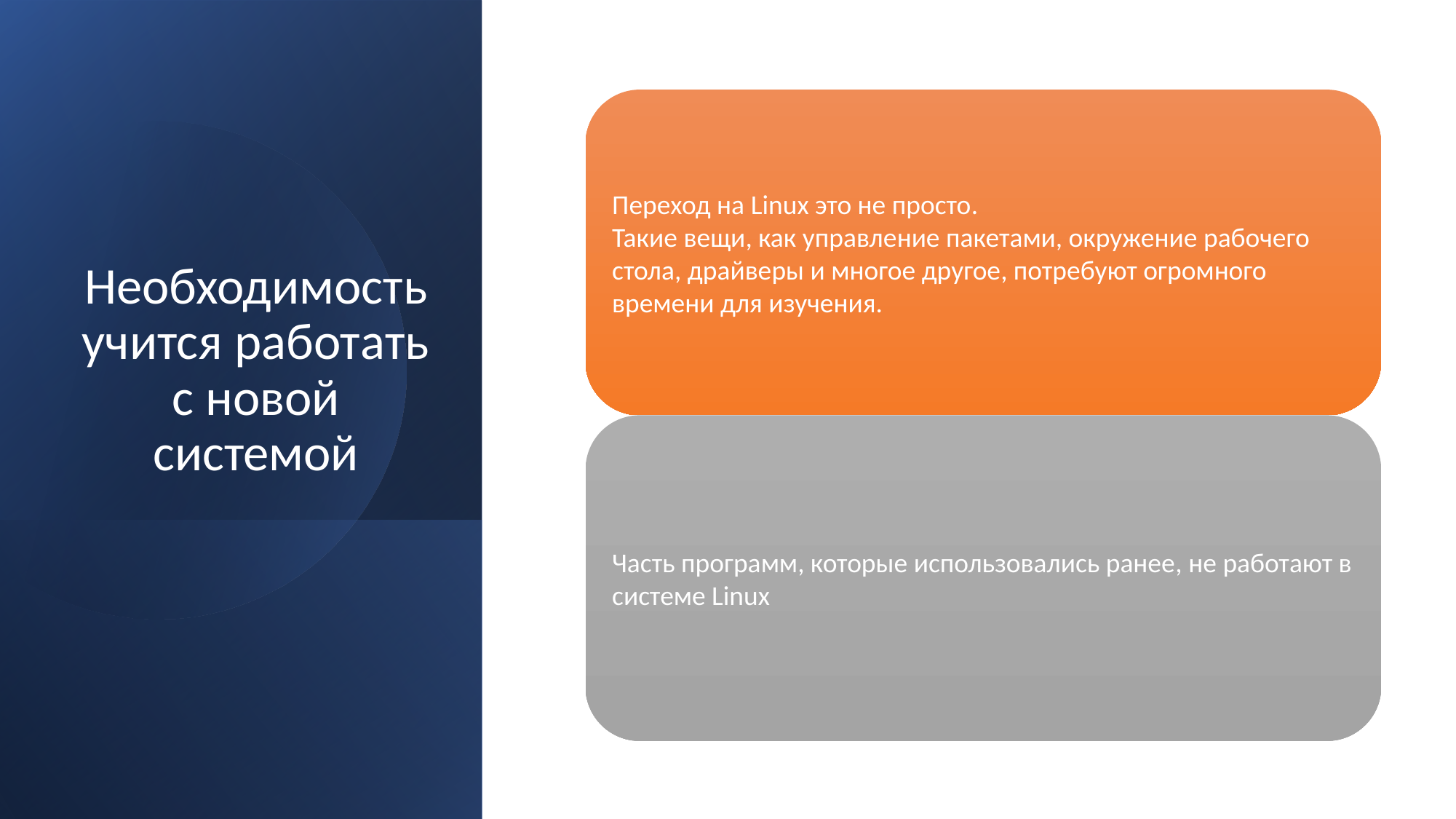

Переход на Linux это не просто.
Такие вещи, как управление пакетами, окружение рабочего стола, драйверы и многое другое, потребуют огромного времени для изучения.
Часть программ, которые использовались ранее, не работают в системе Linux

# Необходимость учится работать с новой системой